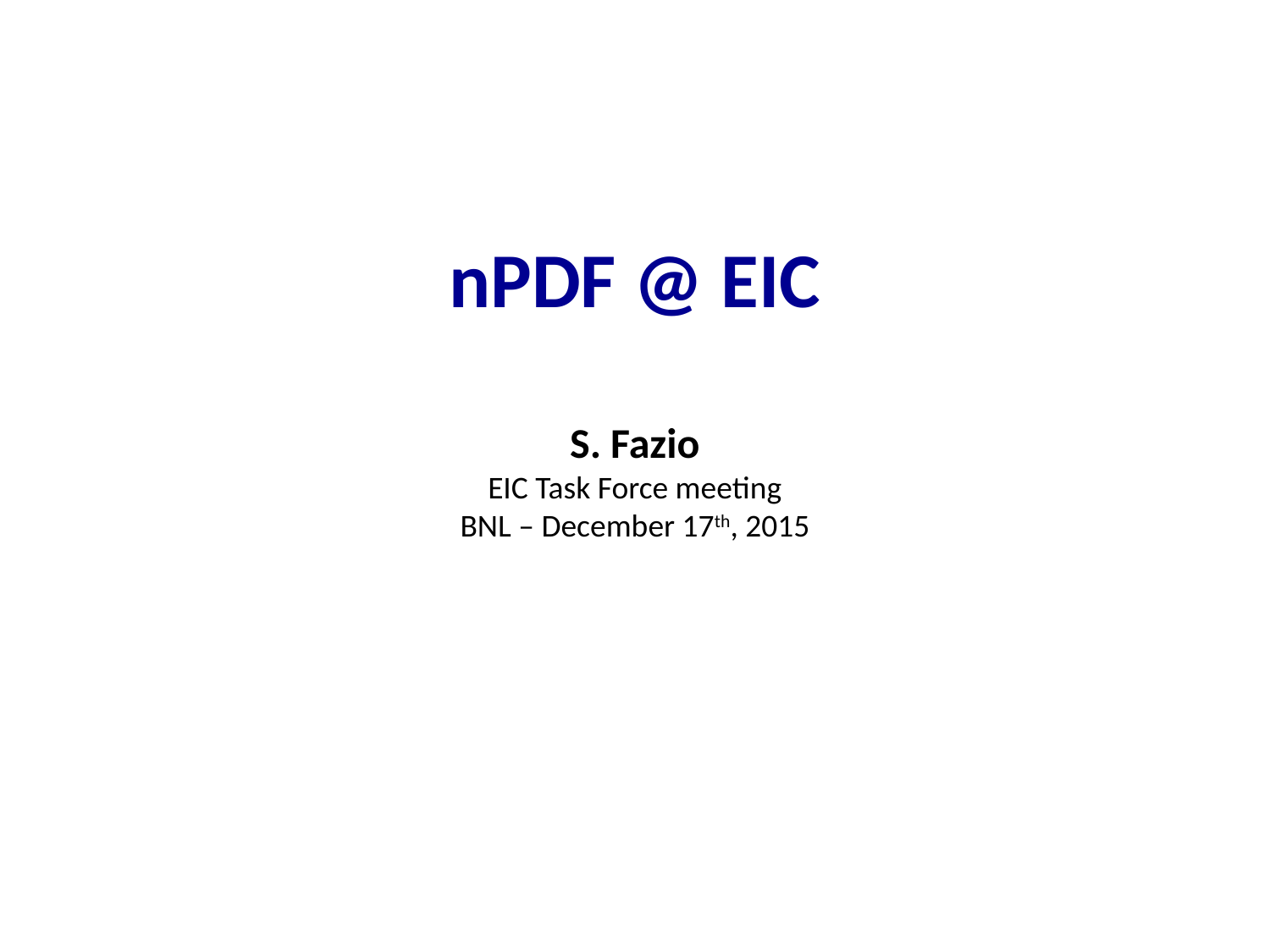

# nPDF @ EIC S. Fazio EIC Task Force meeting BNL – December 17th, 2015